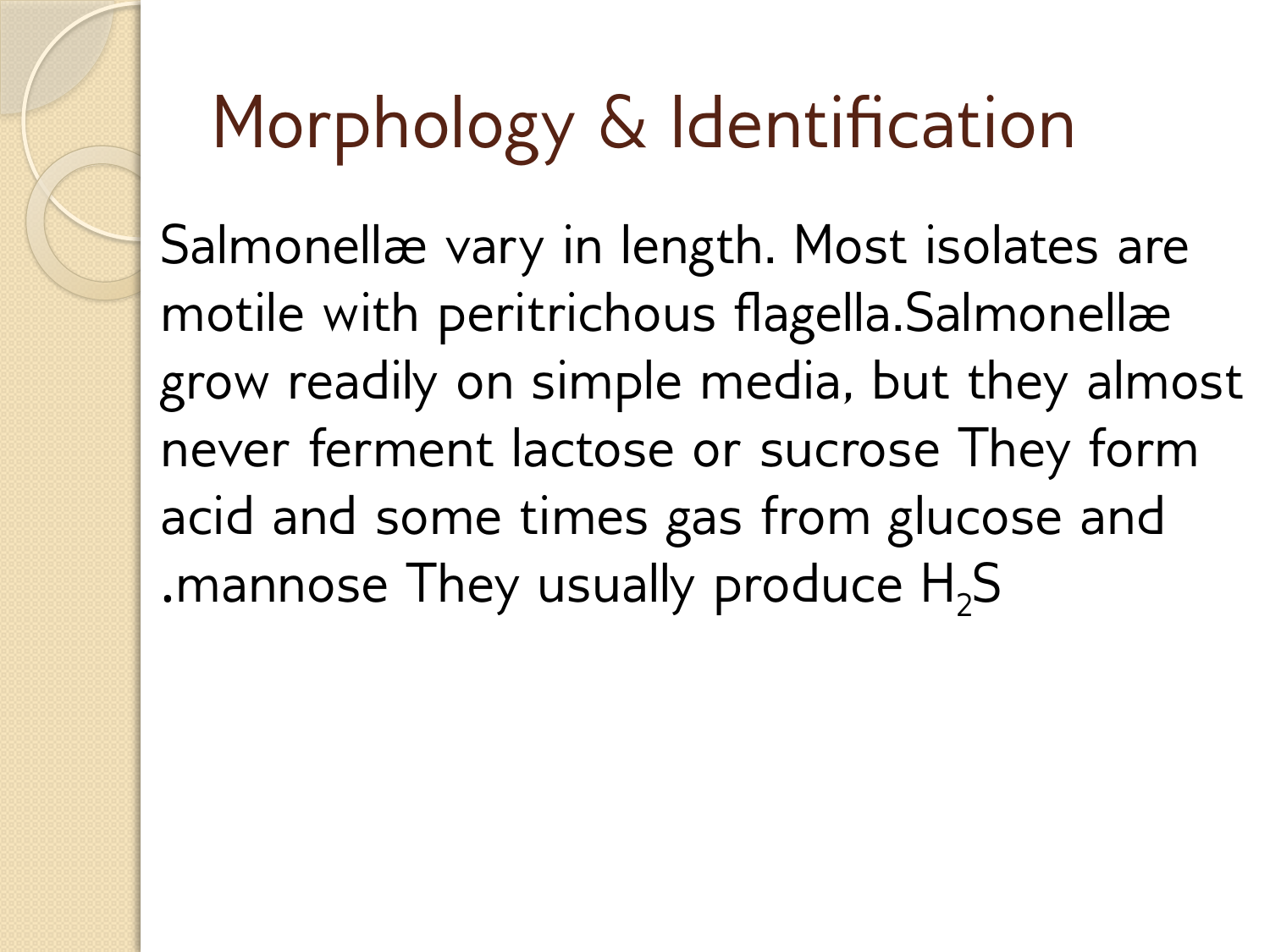

# Morphology & Identification
Salmonellae vary in length. Most isolates are motile with peritrichous flagella.Salmonellae grow readily on simple media, but they almost never ferment lactose or sucrose They form  acid and some times gas from glucose and mannose They usually produce H2S.